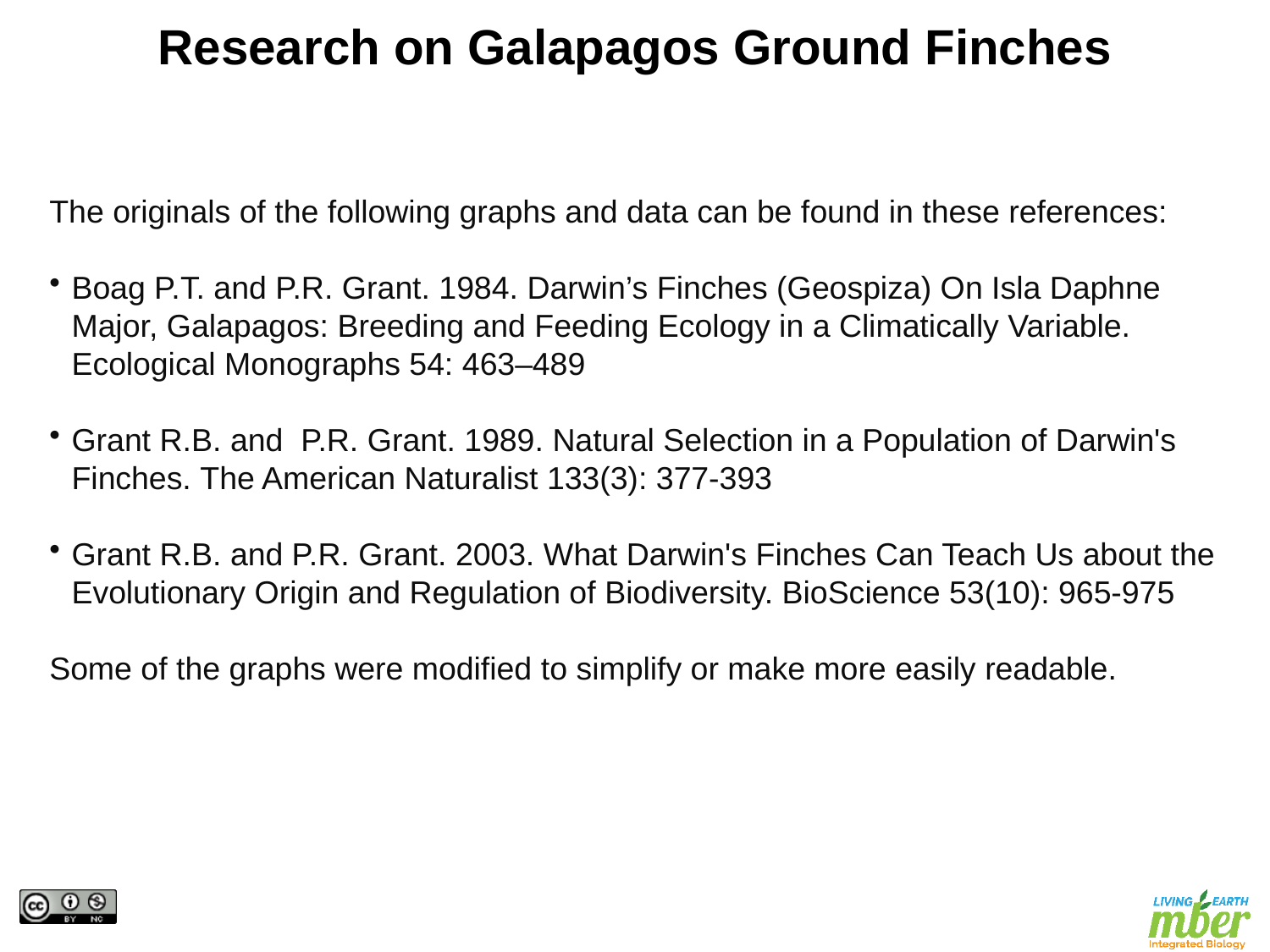

Research on Galapagos Ground Finches
The originals of the following graphs and data can be found in these references:

Boag P.T. and P.R. Grant. 1984. Darwin’s Finches (Geospiza) On Isla Daphne Major, Galapagos: Breeding and Feeding Ecology in a Climatically Variable. Ecological Monographs 54: 463–489

Grant R.B. and  P.R. Grant. 1989. Natural Selection in a Population of Darwin's Finches. The American Naturalist 133(3): 377-393

Grant R.B. and P.R. Grant. 2003. What Darwin's Finches Can Teach Us about the Evolutionary Origin and Regulation of Biodiversity. BioScience 53(10): 965-975

Some of the graphs were modified to simplify or make more easily readable.